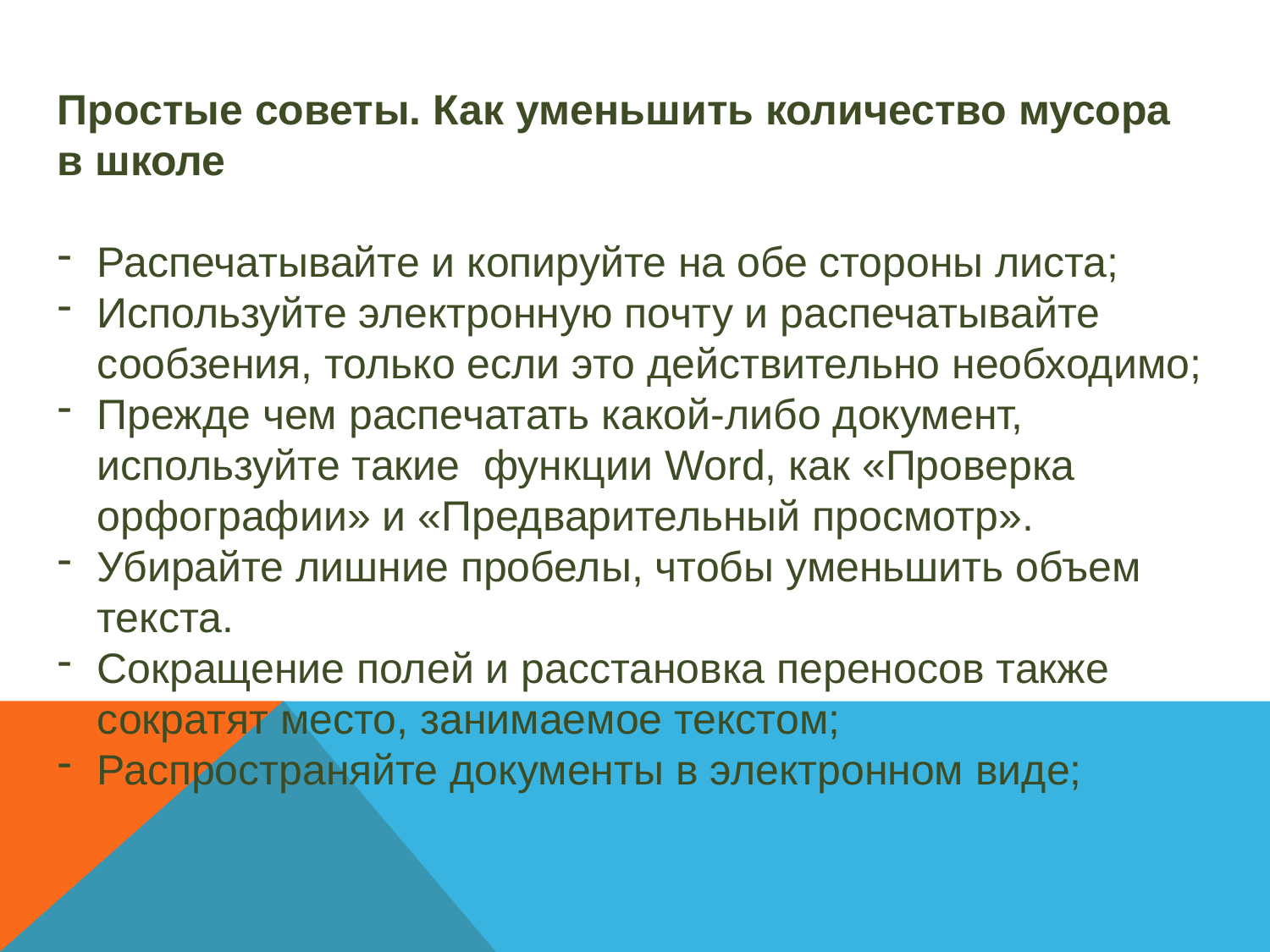

Простые советы. Как уменьшить количество мусора в школе

Распечатывайте и копируйте на обе стороны листа;
Используйте электронную почту и распечатывайте сообзения, только если это действительно необходимо;
Прежде чем распечатать какой-либо документ, используйте такие  функции Word, как «Проверка орфографии» и «Предварительный просмотр».
Убирайте лишние пробелы, чтобы уменьшить объем текста.
Сокращение полей и расстановка переносов также сократят место, занимаемое текстом;
Распространяйте документы в электронном виде;